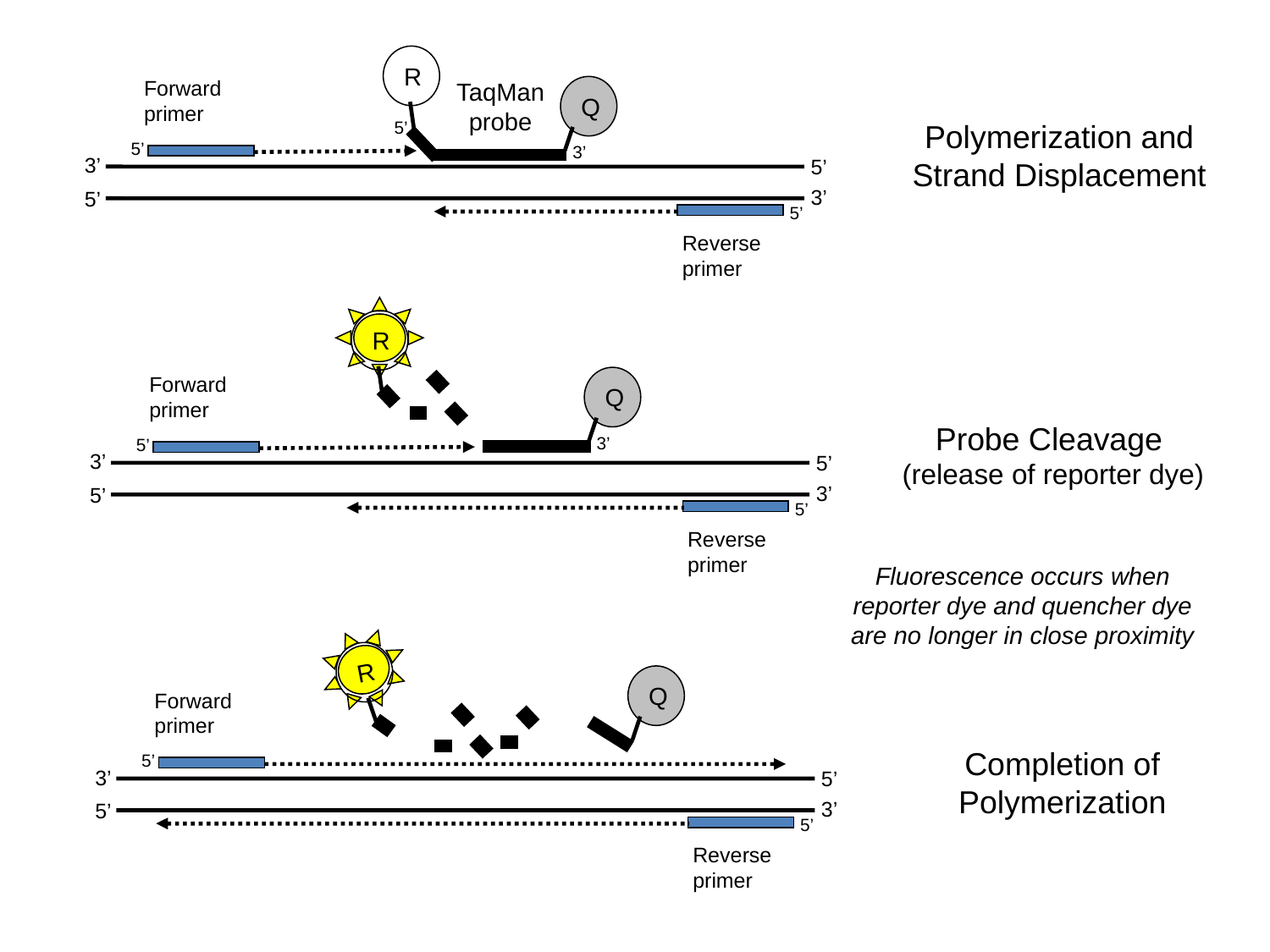

R
Forward primer
Q

5’

5’
3’

3’
5’

3’
5’
5’

Reverse primer
TaqMan probe
Polymerization and Strand Displacement

R

Forward primer
Q

3’
5’

3’
5’

3’
5’
5’

Reverse primer
Probe Cleavage
(release of reporter dye)
Fluorescence occurs when reporter dye and quencher dye are no longer in close proximity

R

Q
Forward primer

5’

3’
5’

3’
5’
5’

Reverse primer
Completion of Polymerization